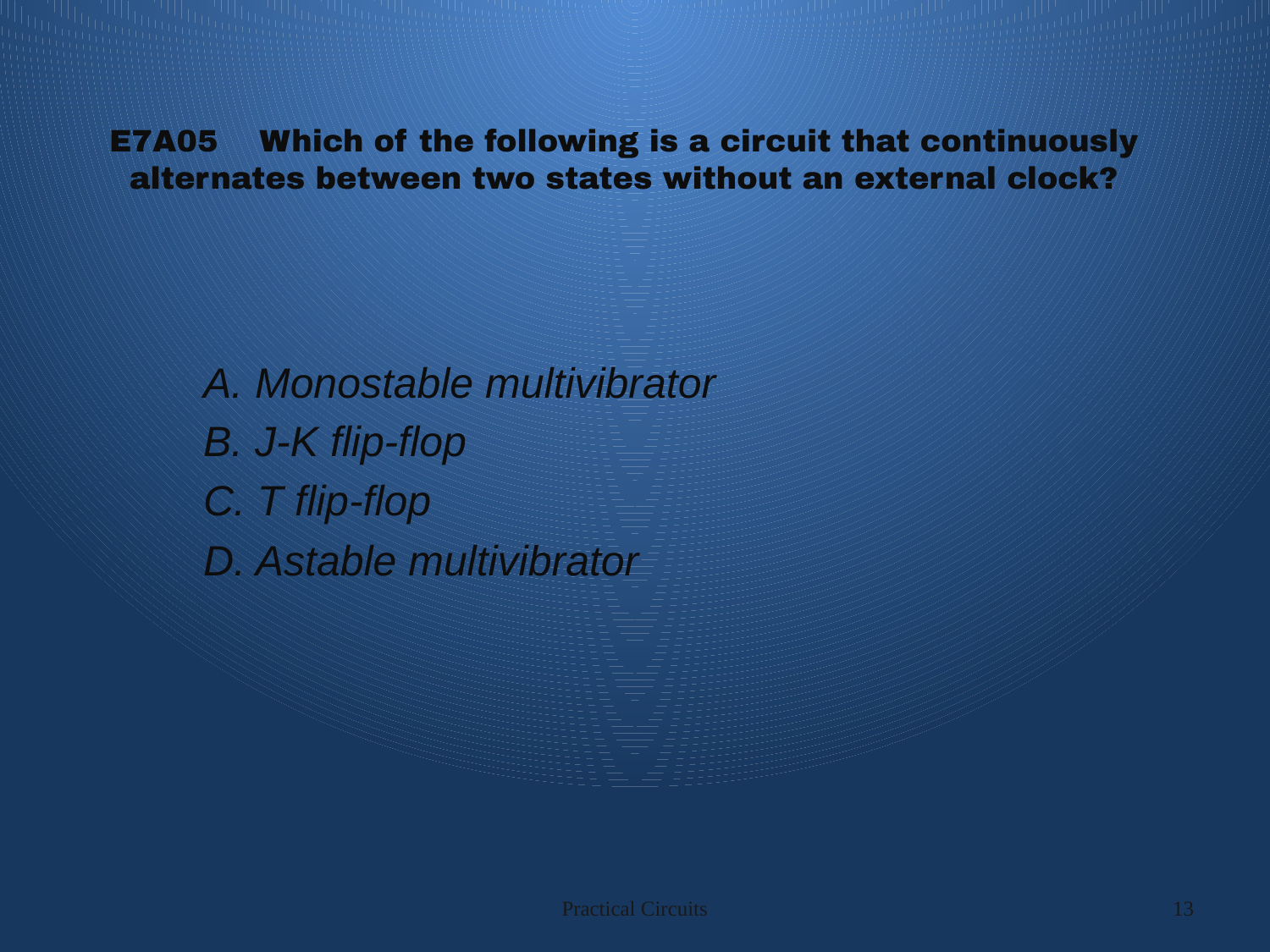

# E7A05    Which of the following is a circuit that continuously alternates between two states without an external clock?
A. Monostable multivibrator
B. J-K flip-flop
C. T flip-flop
D. Astable multivibrator
Practical Circuits
13